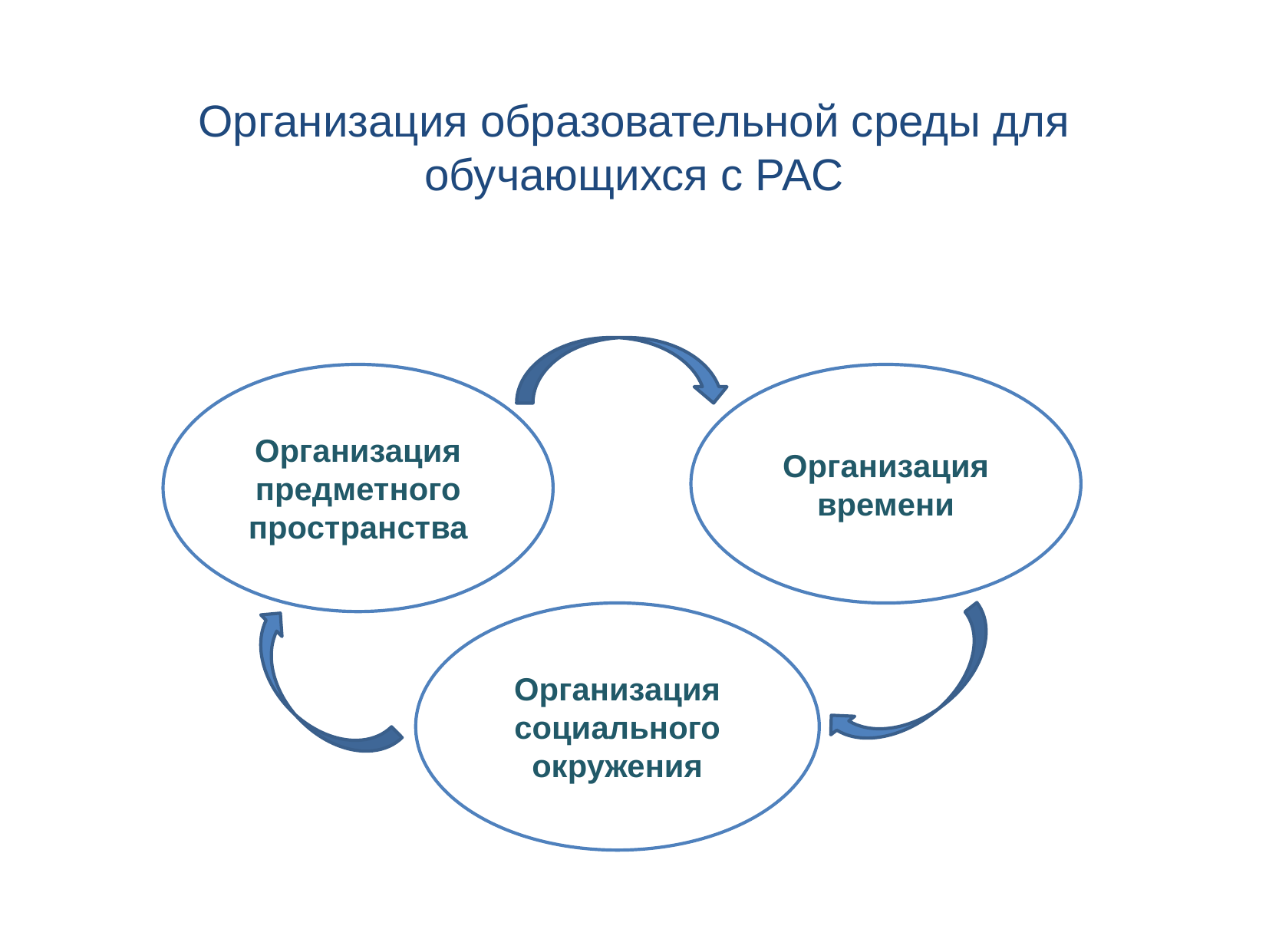

Организация образовательной среды для обучающихся с РАС

Организация предметного пространства
Организация времени
Организация социального окружения